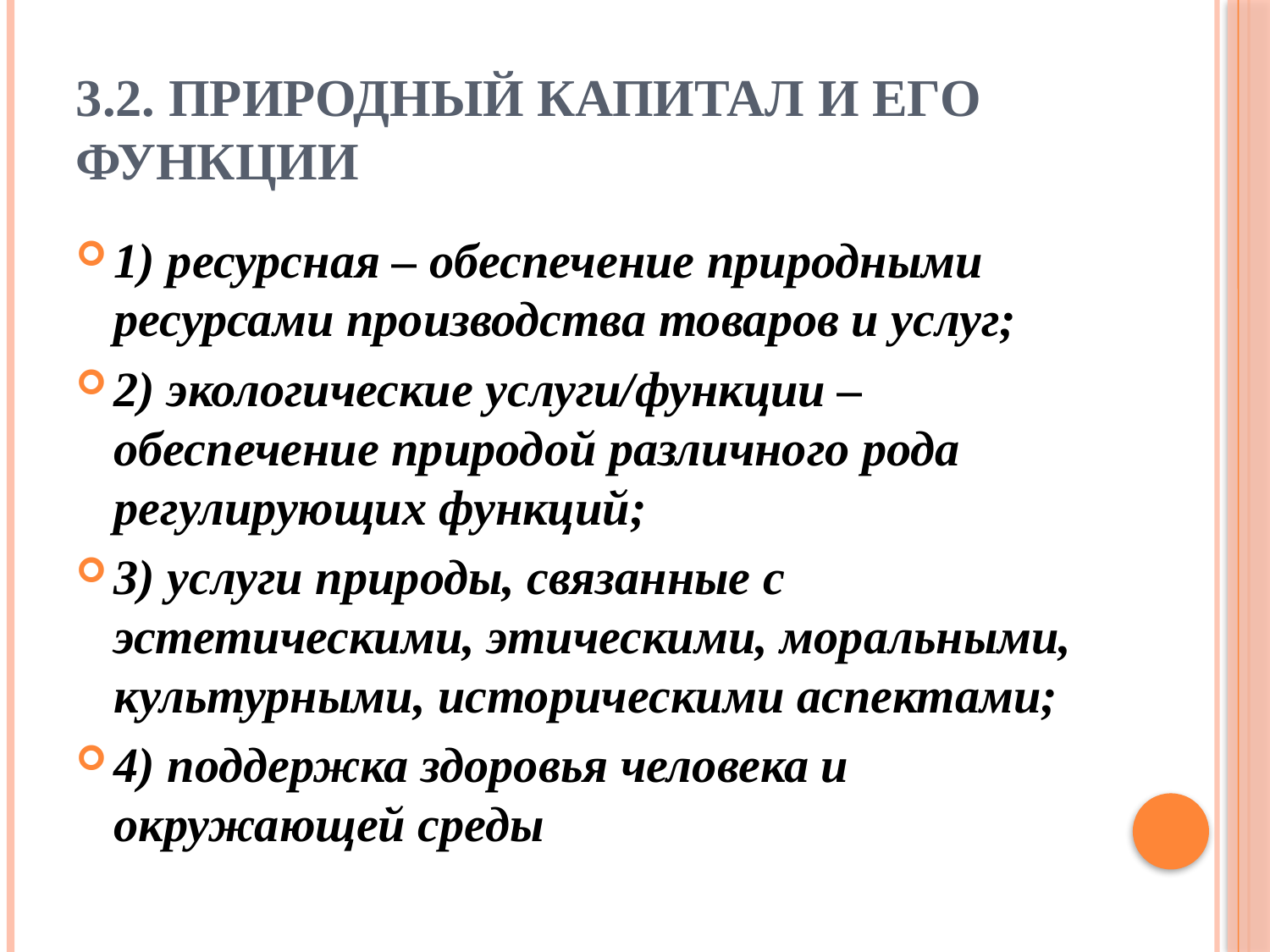

# 3.2. ПРИРОДНЫЙ КАПИТАЛ И ЕГО ФУНКЦИИ
1) ресурсная – обеспечение природными ресурсами производства товаров и услуг;
2) экологические услуги/функции – обеспечение природой различного рода регулирующих функций;
3) услуги природы, связанные с эстетическими, этическими, моральными, культурными, историческими аспектами;
4) поддержка здоровья человека и окружающей среды